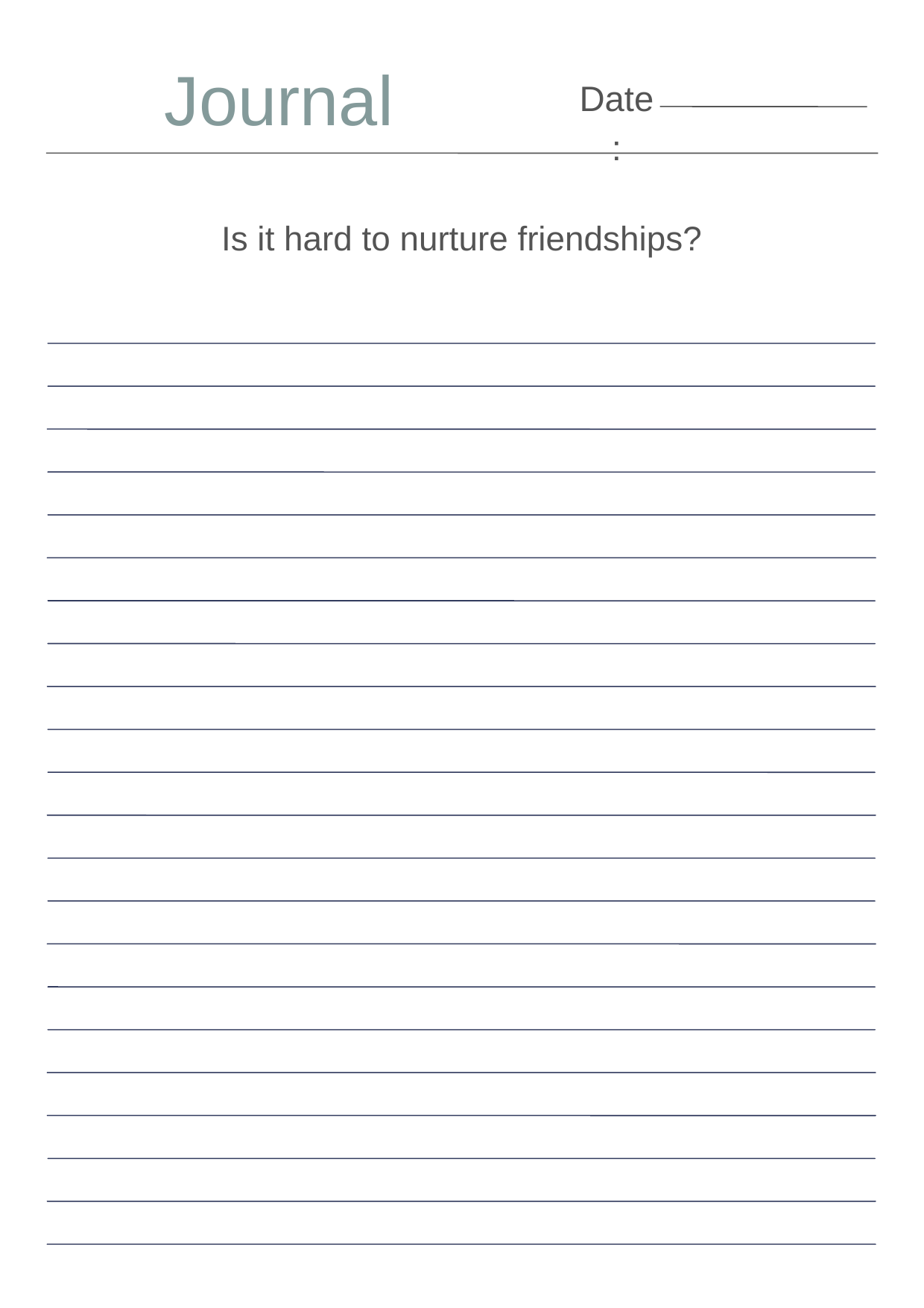

Journal
Date:

Is it hard to nurture friendships?